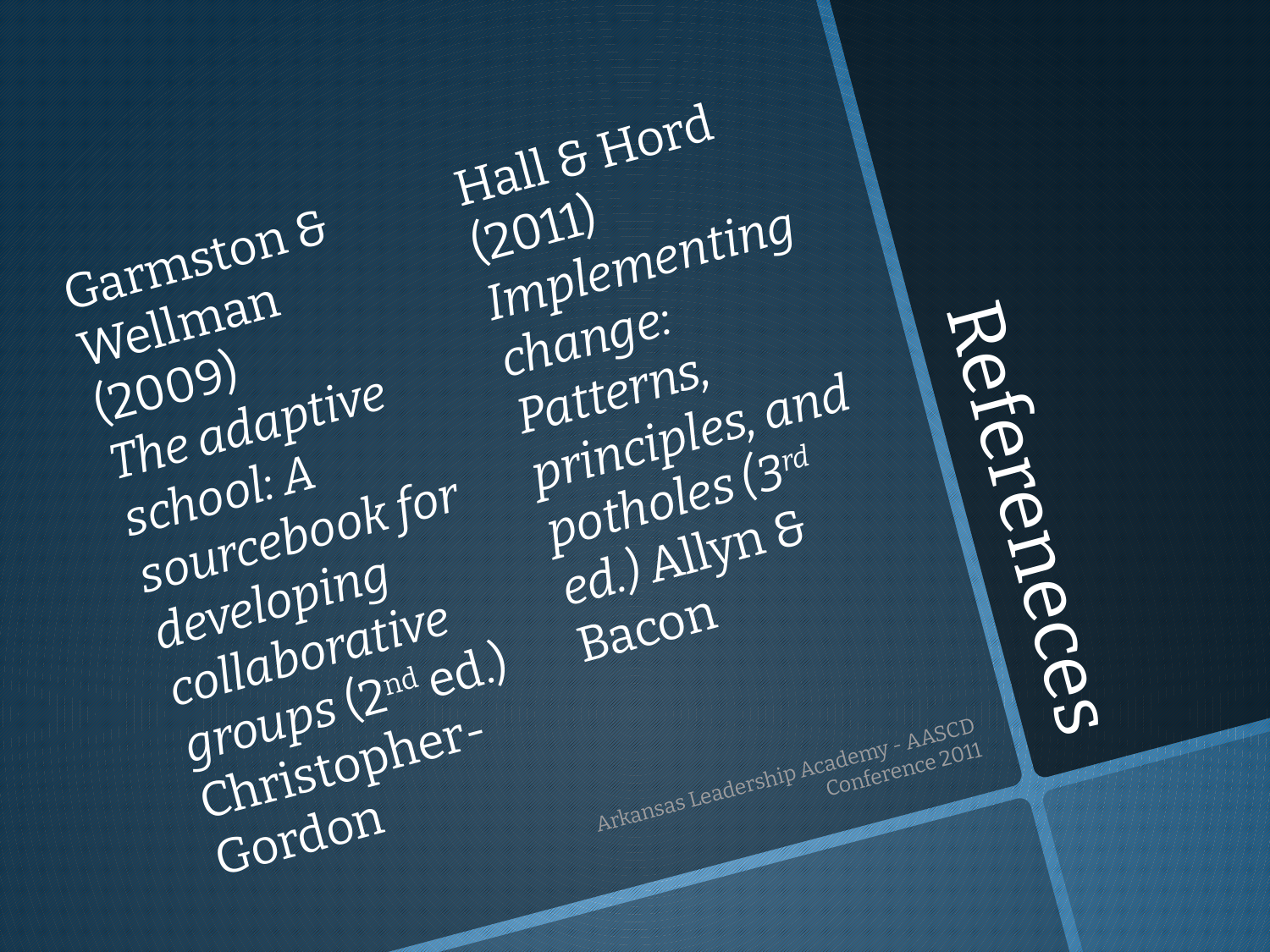

Hall & Hord (2011) Implementing change: Patterns, principles, and potholes (3rd ed.) Allyn & Bacon
Garmston & Wellman (2009)
The adaptive school: A sourcebook for developing collaborative groups (2nd ed.) Christopher-Gordon

# Refereneces
Arkansas Leadership Academy - AASCD Conference 2011